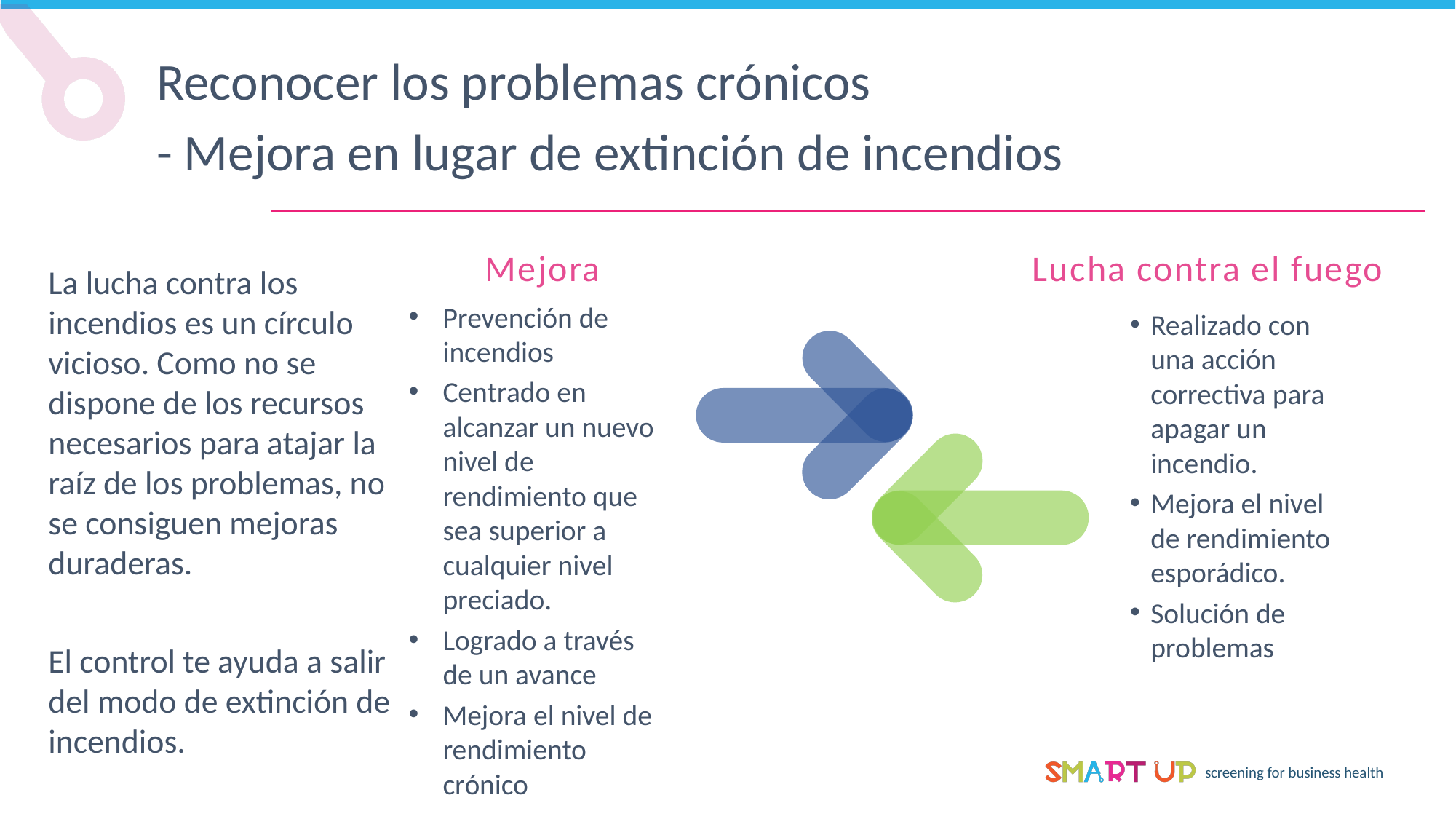

Reconocer los problemas crónicos
- Mejora en lugar de extinción de incendios
Lucha contra el fuego
Mejora
La lucha contra los incendios es un círculo vicioso. Como no se dispone de los recursos necesarios para atajar la raíz de los problemas, no se consiguen mejoras duraderas.

El control te ayuda a salir del modo de extinción de incendios.

Prevención de incendios
Centrado en alcanzar un nuevo nivel de rendimiento que sea superior a cualquier nivel preciado.
Logrado a través de un avance
Mejora el nivel de rendimiento crónico
Realizado con una acción correctiva para apagar un incendio.
Mejora el nivel de rendimiento esporádico.
Solución de problemas